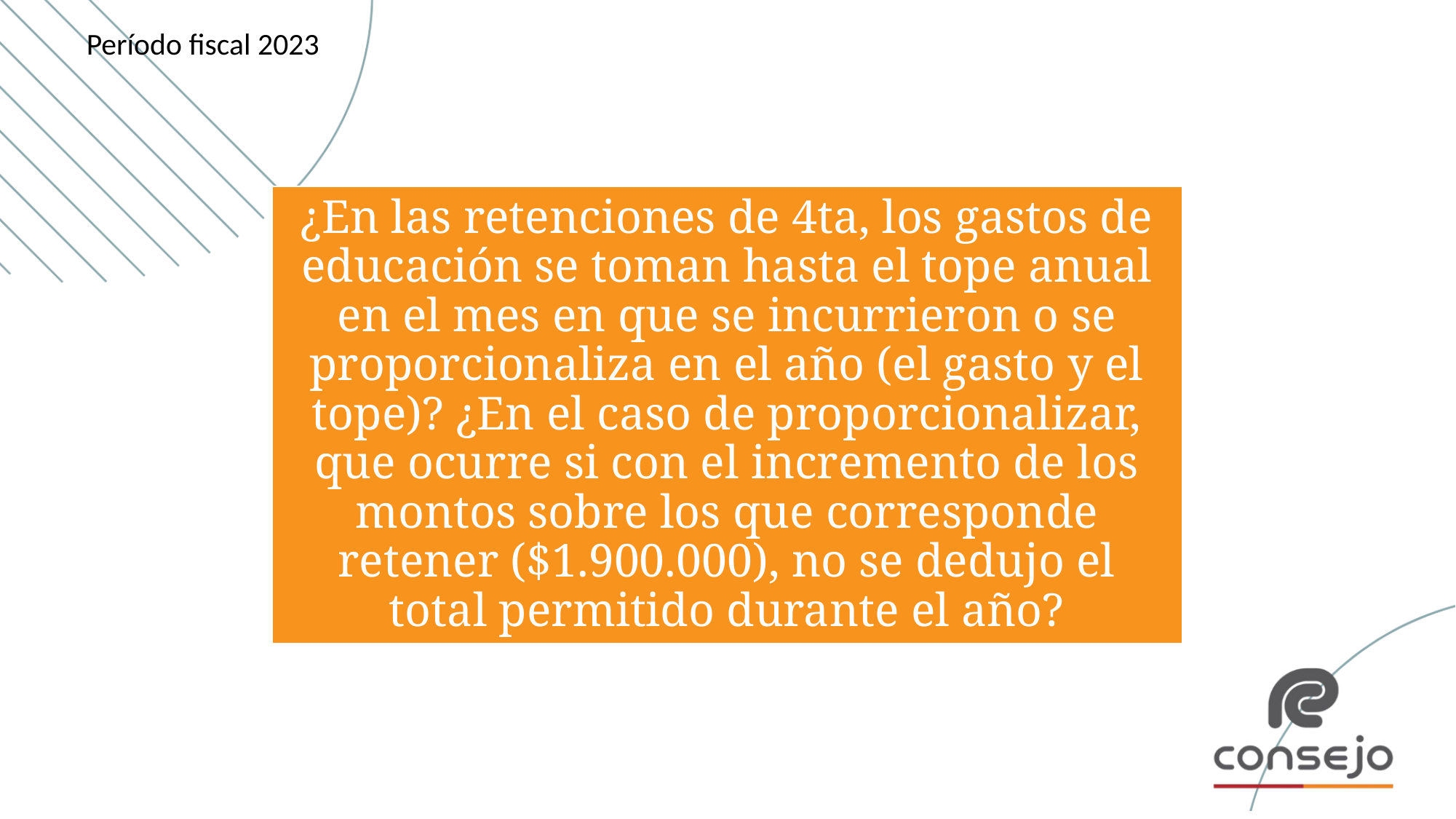

Período fiscal 2023
¿En las retenciones de 4ta, los gastos de educación se toman hasta el tope anual en el mes en que se incurrieron o se proporcionaliza en el año (el gasto y el tope)? ¿En el caso de proporcionalizar, que ocurre si con el incremento de los montos sobre los que corresponde retener ($1.900.000), no se dedujo el total permitido durante el año?